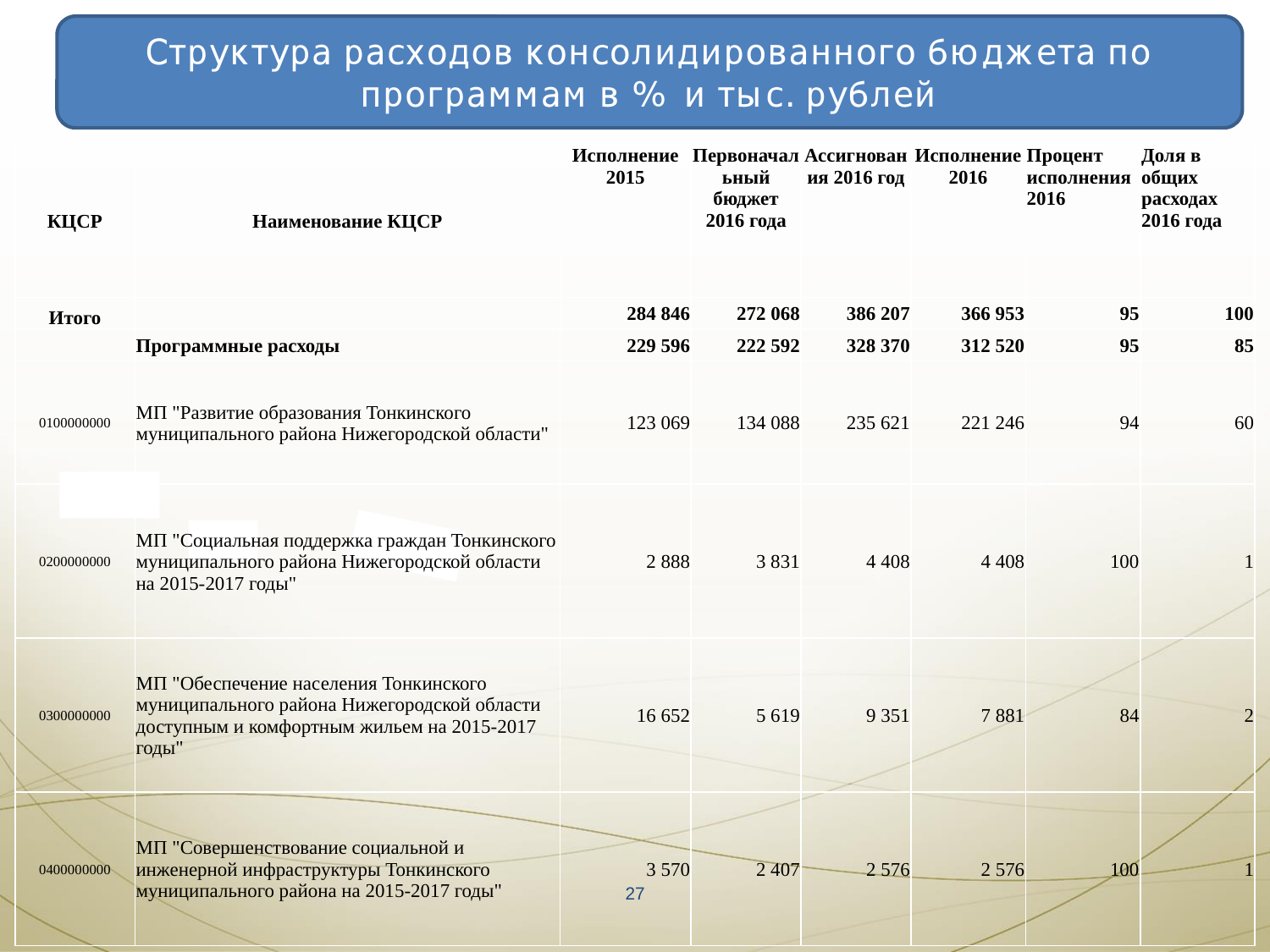

Структура расходов консолидированного бюджета по программам в % и тыс. рублей
| КЦСР | Наименование КЦСР | Исполнение 2015 | Первоначальный бюджет 2016 года | Ассигнования 2016 год | Исполнение 2016 | Процент исполнения 2016 | Доля в общих расходах 2016 года |
| --- | --- | --- | --- | --- | --- | --- | --- |
| Итого |  | 284 846 | 272 068 | 386 207 | 366 953 | 95 | 100 |
|  | Программные расходы | 229 596 | 222 592 | 328 370 | 312 520 | 95 | 85 |
| 0100000000 | МП "Развитие образования Тонкинского муниципального района Нижегородской области" | 123 069 | 134 088 | 235 621 | 221 246 | 94 | 60 |
| 0200000000 | МП "Социальная поддержка граждан Тонкинского муниципального района Нижегородской области на 2015-2017 годы" | 2 888 | 3 831 | 4 408 | 4 408 | 100 | 1 |
| 0300000000 | МП "Обеспечение населения Тонкинского муниципального района Нижегородской области доступным и комфортным жильем на 2015-2017 годы" | 16 652 | 5 619 | 9 351 | 7 881 | 84 | 2 |
| 0400000000 | МП "Совершенствование социальной и инженерной инфраструктуры Тонкинского муниципального района на 2015-2017 годы" | 3 570 | 2 407 | 2 576 | 2 576 | 100 | 1 |

27